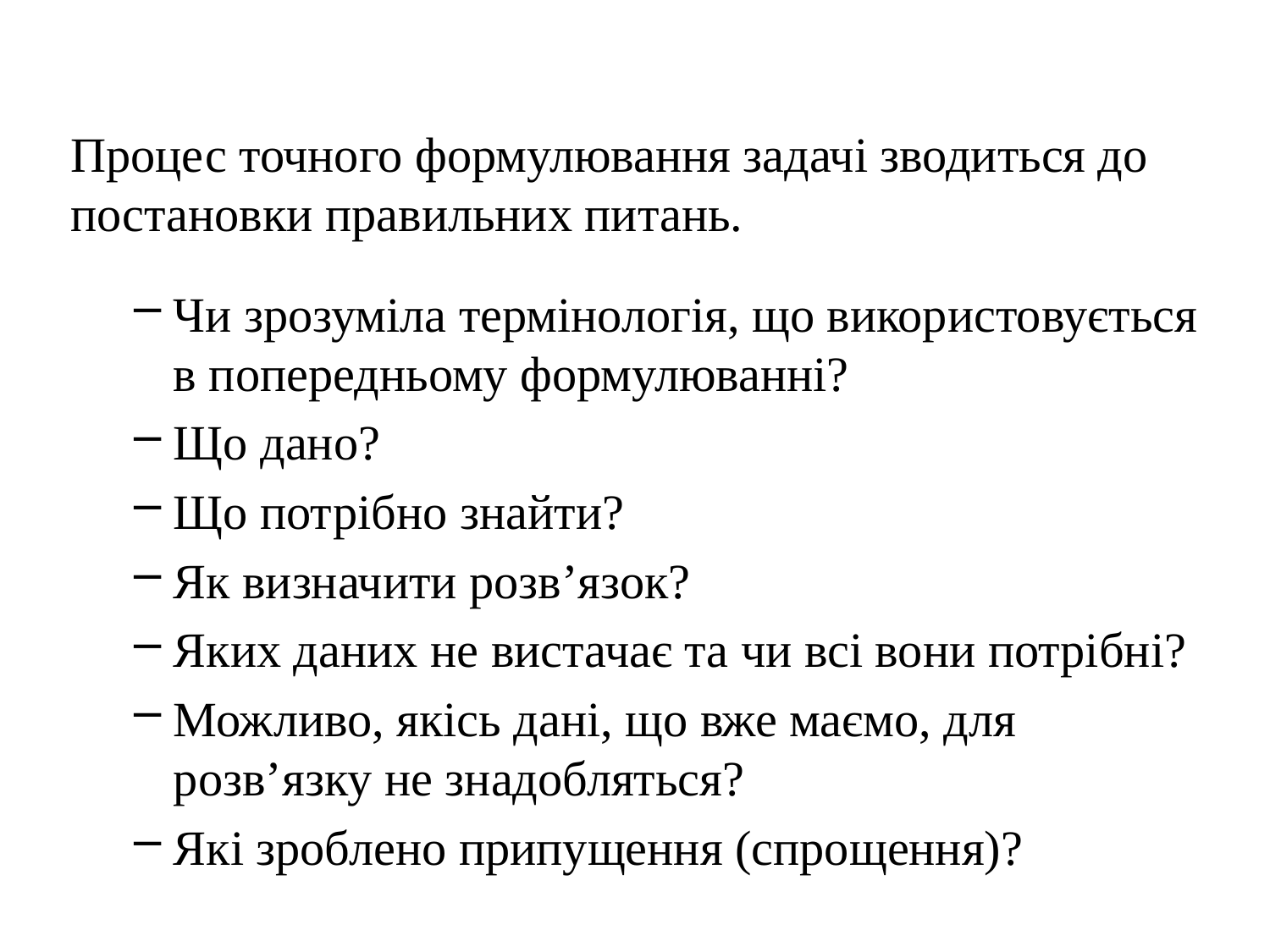

Процес точного формулювання задачі зводиться до постановки правильних питань.

Чи зрозуміла термінологія, що використовується в попередньому формулюванні?
Що дано?
Що потрібно знайти?
Як визначити розв’язок?
Яких даних не вистачає та чи всі вони потрібні?
Можливо, якісь дані, що вже маємо, для розв’язку не знадобляться?
Які зроблено припущення (спрощення)?